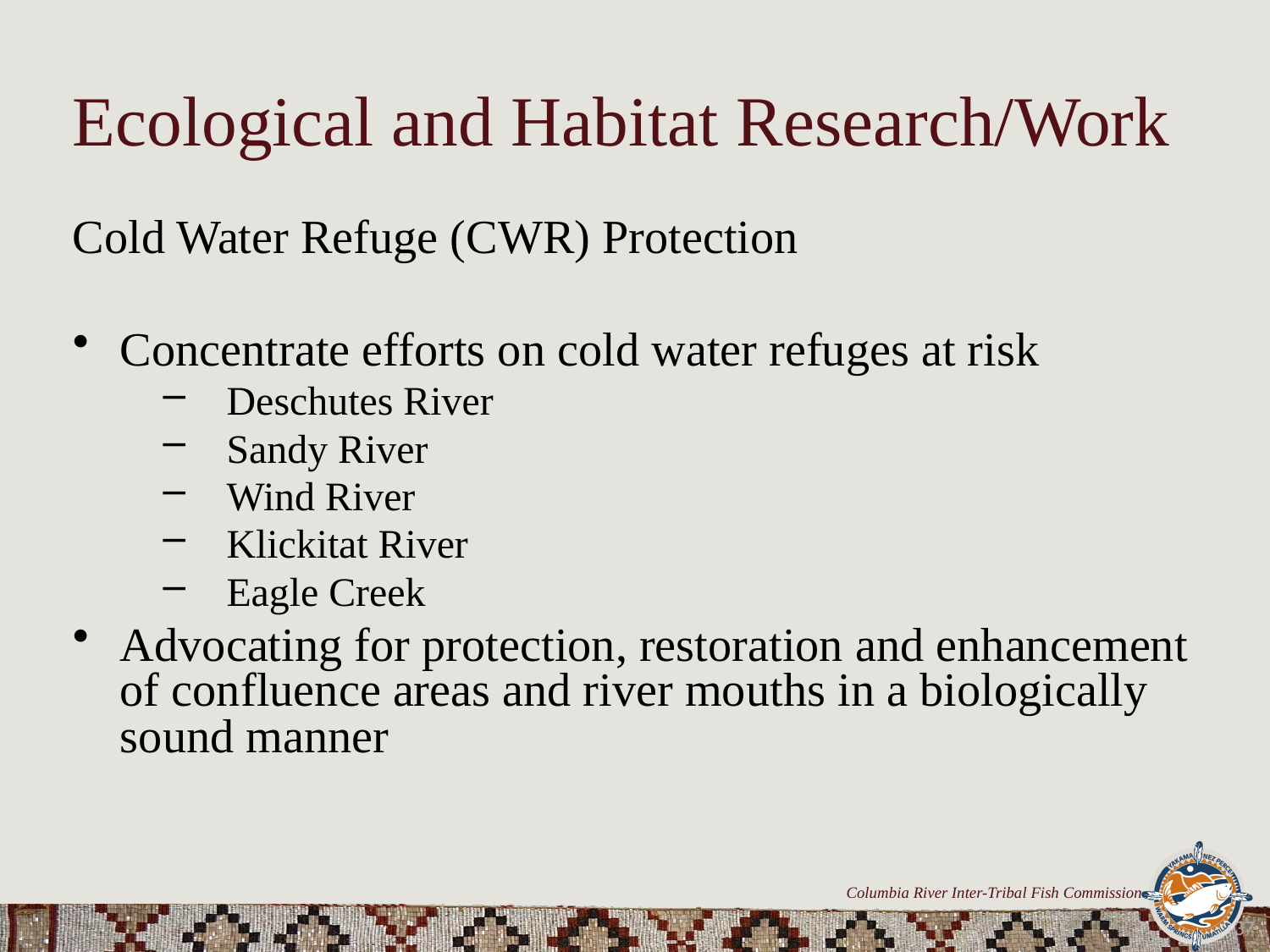

# Ecological and Habitat Research/Work
Cold Water Refuge (CWR) Protection

Concentrate efforts on cold water refuges at risk
Deschutes River
Sandy River
Wind River
Klickitat River
Eagle Creek
Advocating for protection, restoration and enhancement of confluence areas and river mouths in a biologically sound manner
37